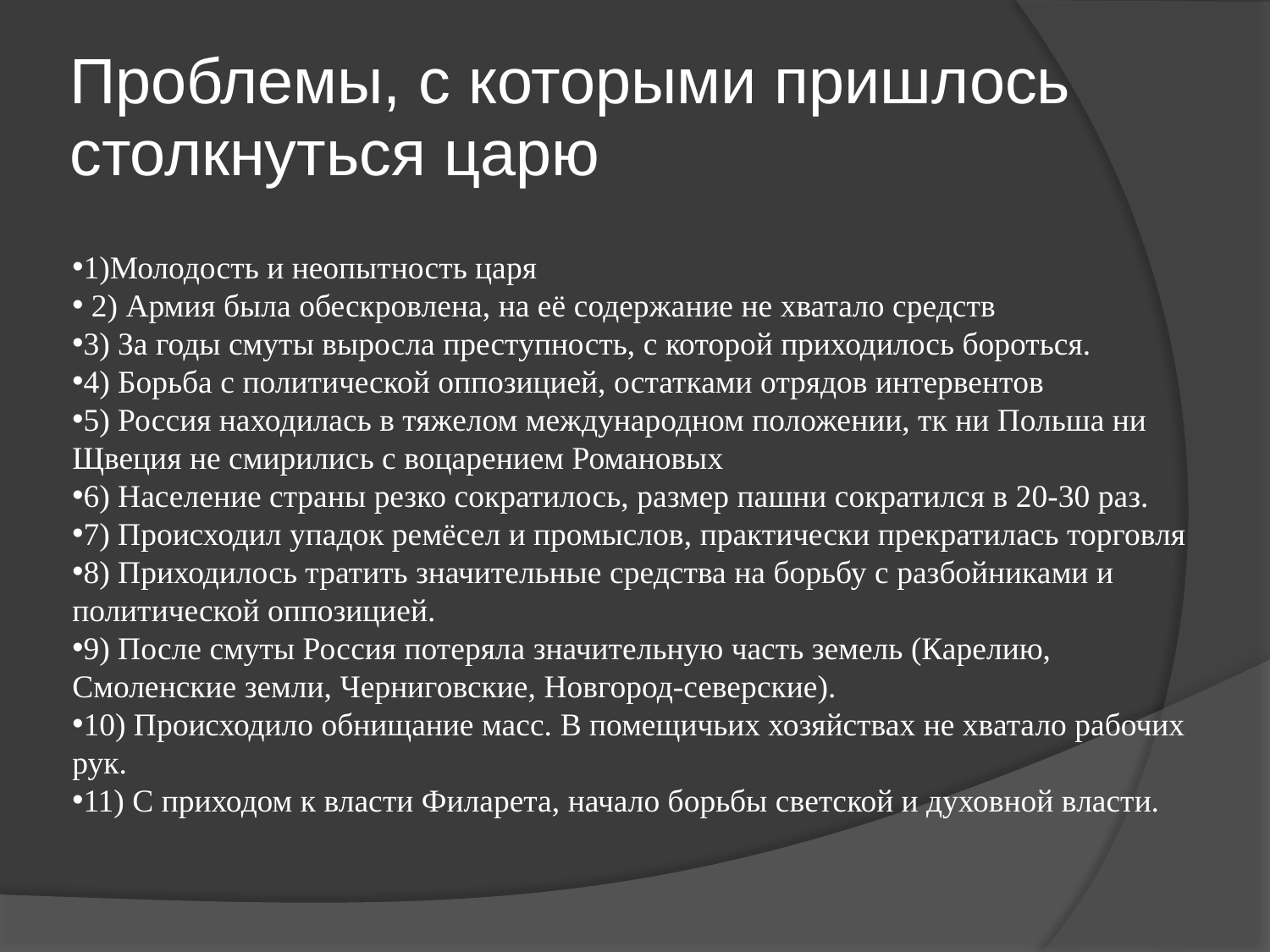

# Проблемы, с которыми пришлось столкнуться царю
1)Молодость и неопытность царя
 2) Армия была обескровлена, на её содержание не хватало средств
3) За годы смуты выросла преступность, с которой приходилось бороться.
4) Борьба с политической оппозицией, остатками отрядов интервентов
5) Россия находилась в тяжелом международном положении, тк ни Польша ни Щвеция не смирились с воцарением Романовых
6) Население страны резко сократилось, размер пашни сократился в 20-30 раз.
7) Происходил упадок ремёсел и промыслов, практически прекратилась торговля
8) Приходилось тратить значительные средства на борьбу с разбойниками и политической оппозицией.
9) После смуты Россия потеряла значительную часть земель (Карелию, Смоленские земли, Черниговские, Новгород-северские).
10) Происходило обнищание масс. В помещичьих хозяйствах не хватало рабочих рук.
11) С приходом к власти Филарета, начало борьбы светской и духовной власти.